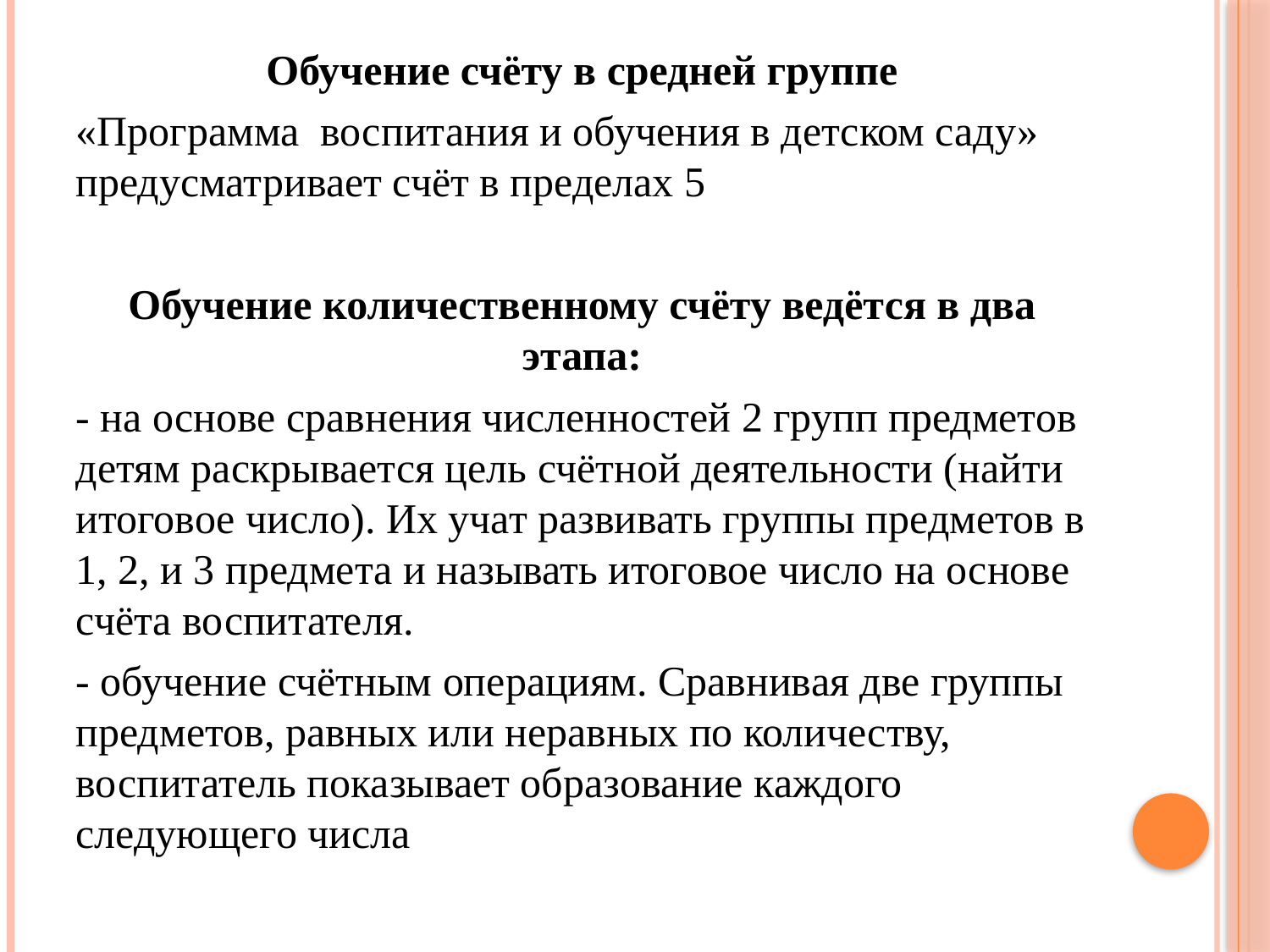

Обучение счёту в средней группе
«Программа  воспитания и обучения в детском саду» предусматривает счёт в пределах 5

Обучение количественному счёту ведётся в два этапа:
- на основе сравнения численностей 2 групп предметов детям раскрывается цель счётной деятельности (найти итоговое число). Их учат развивать группы предметов в 1, 2, и 3 предмета и называть итоговое число на основе счёта воспитателя.
- обучение счётным операциям. Сравнивая две группы предметов, равных или неравных по количеству, воспитатель показывает образование каждого следующего числа
#